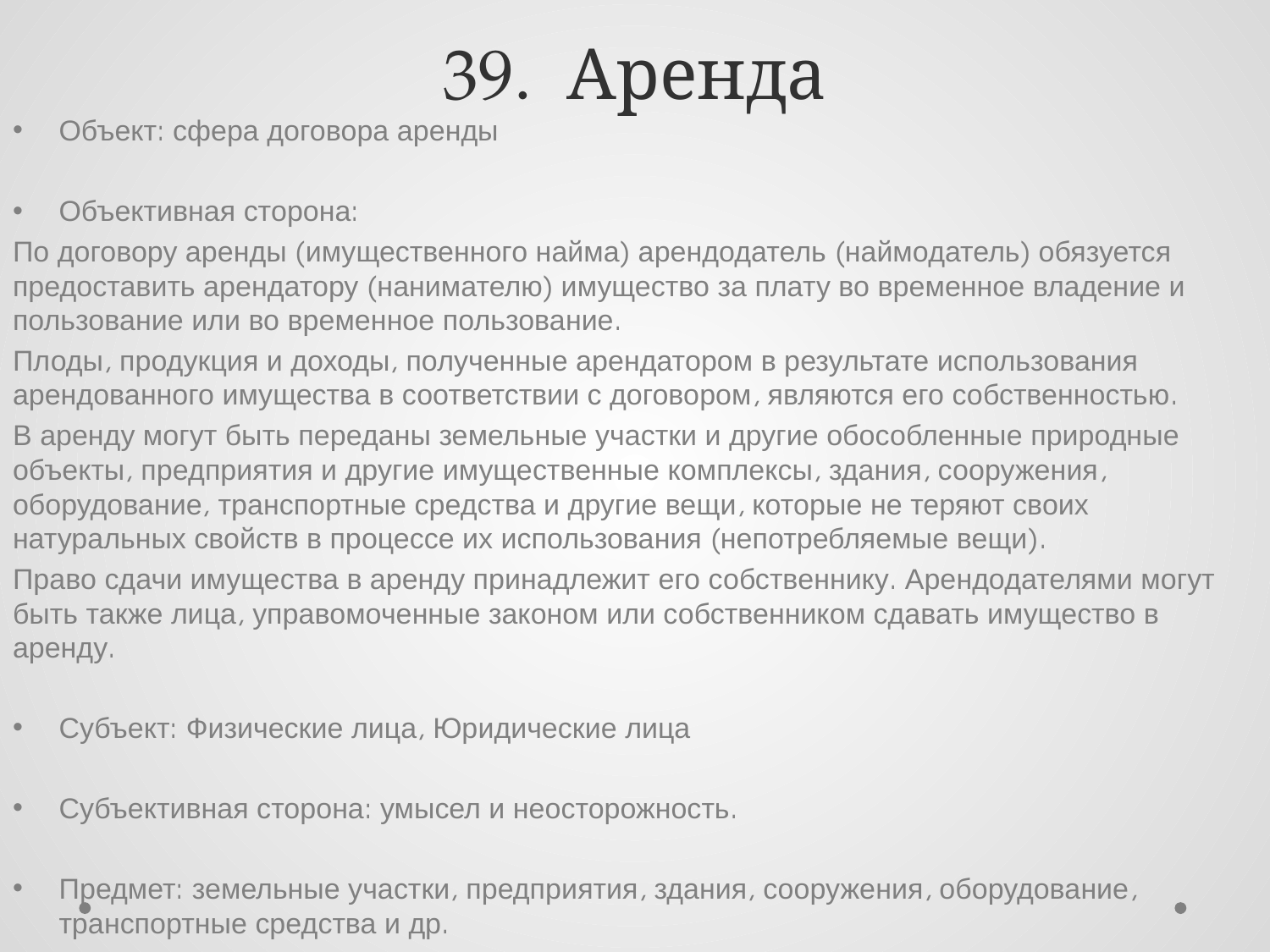

# 39.  Аренда
Объект: сфера договора аренды

Объективная сторона:
По договору аренды (имущественного найма) арендодатель (наймодатель) обязуется предоставить арендатору (нанимателю) имущество за плату во временное владение и пользование или во временное пользование.
Плоды, продукция и доходы, полученные арендатором в результате использования арендованного имущества в соответствии с договором, являются его собственностью.
В аренду могут быть переданы земельные участки и другие обособленные природные объекты, предприятия и другие имущественные комплексы, здания, сооружения, оборудование, транспортные средства и другие вещи, которые не теряют своих натуральных свойств в процессе их использования (непотребляемые вещи).
Право сдачи имущества в аренду принадлежит его собственнику. Арендодателями могут быть также лица, управомоченные законом или собственником сдавать имущество в аренду.

Субъект: Физические лица, Юридические лица

Субъективная сторона: умысел и неосторожность.

Предмет: земельные участки, предприятия, здания, сооружения, оборудование, транспортные средства и др.